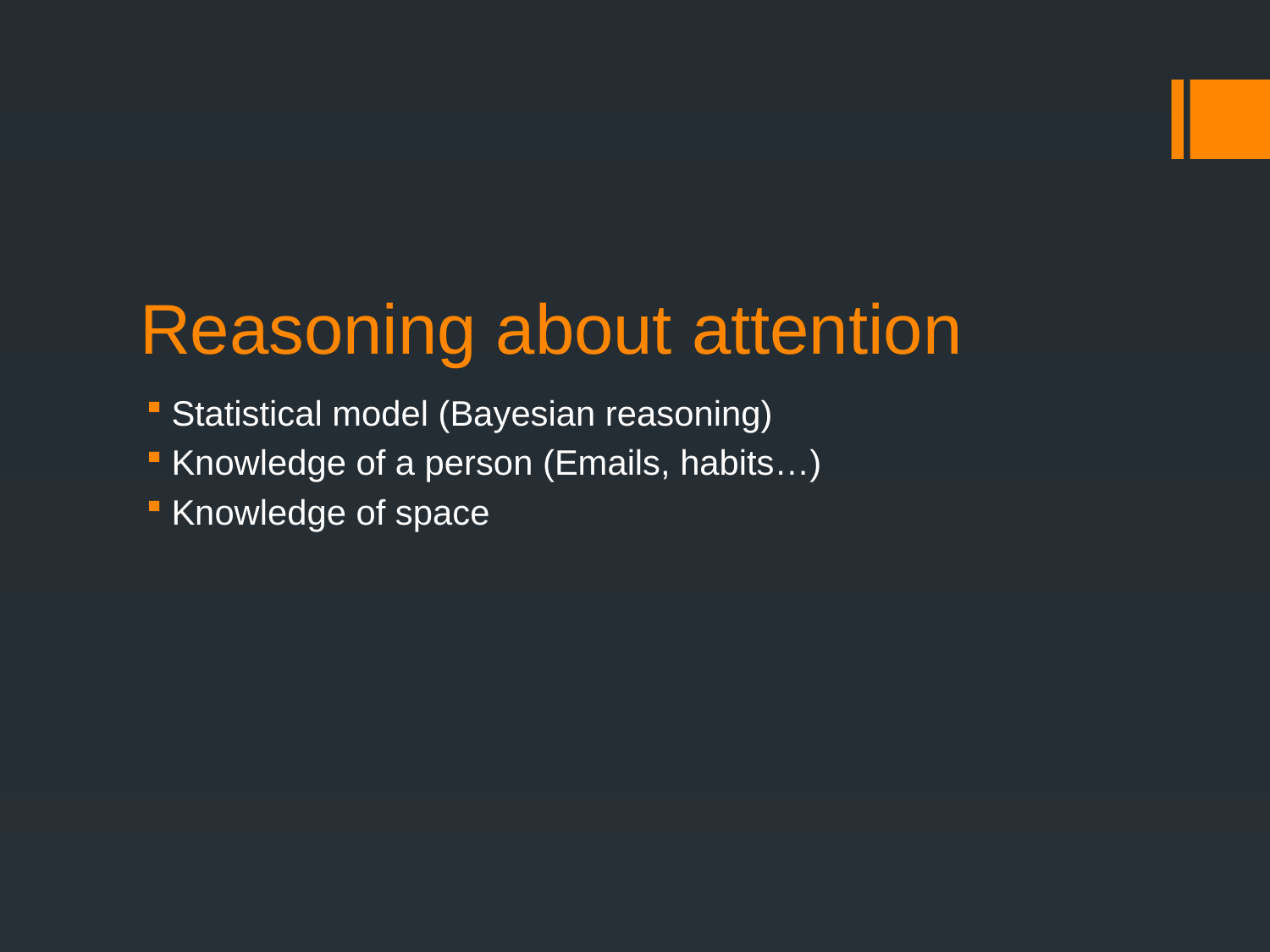

# Reasoning about attention
Statistical model (Bayesian reasoning)
Knowledge of a person (Emails, habits…)
Knowledge of space